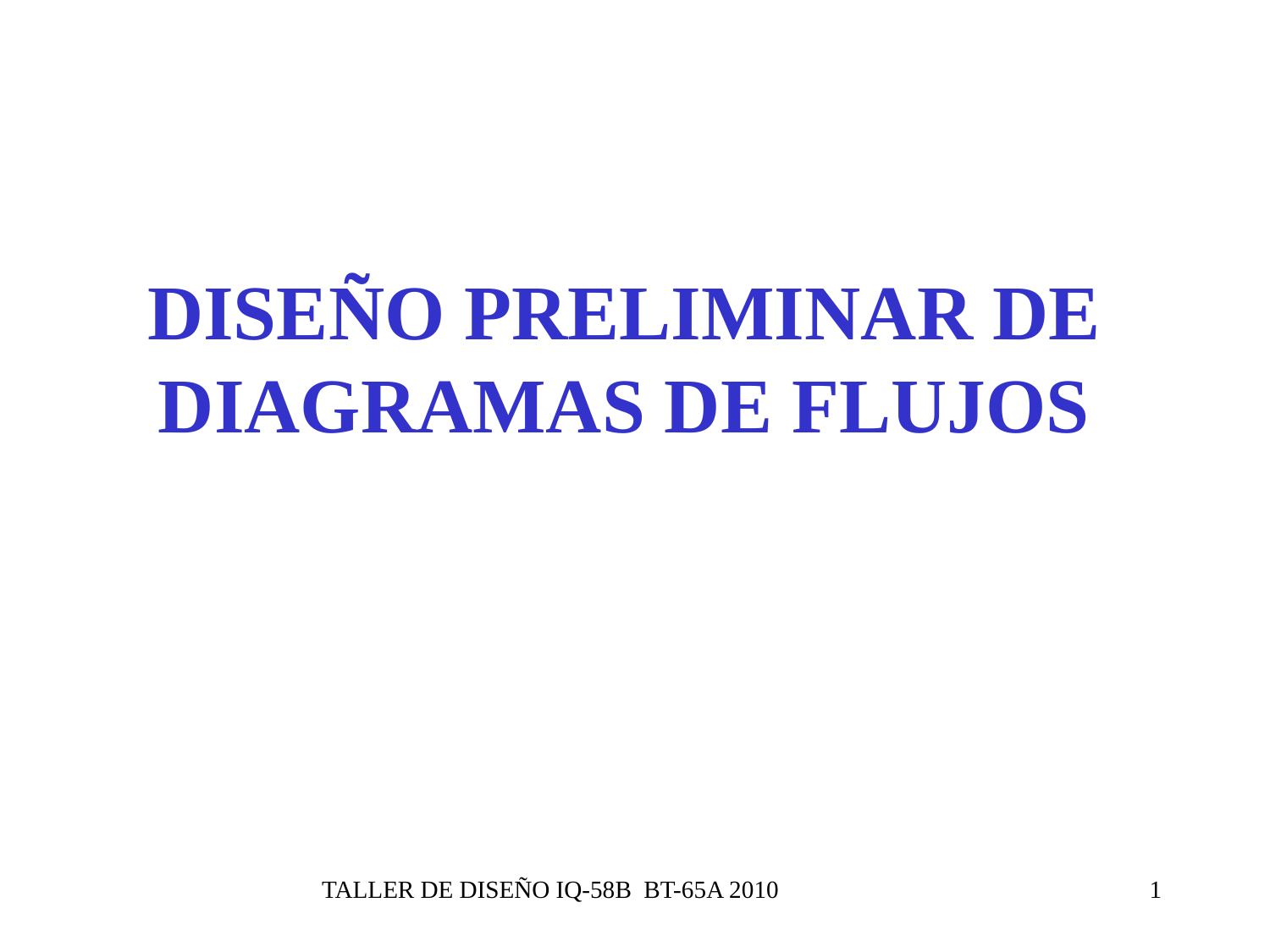

# DISEÑO PRELIMINAR DE DIAGRAMAS DE FLUJOS
TALLER DE DISEÑO IQ-58B  BT-65A 2010
1